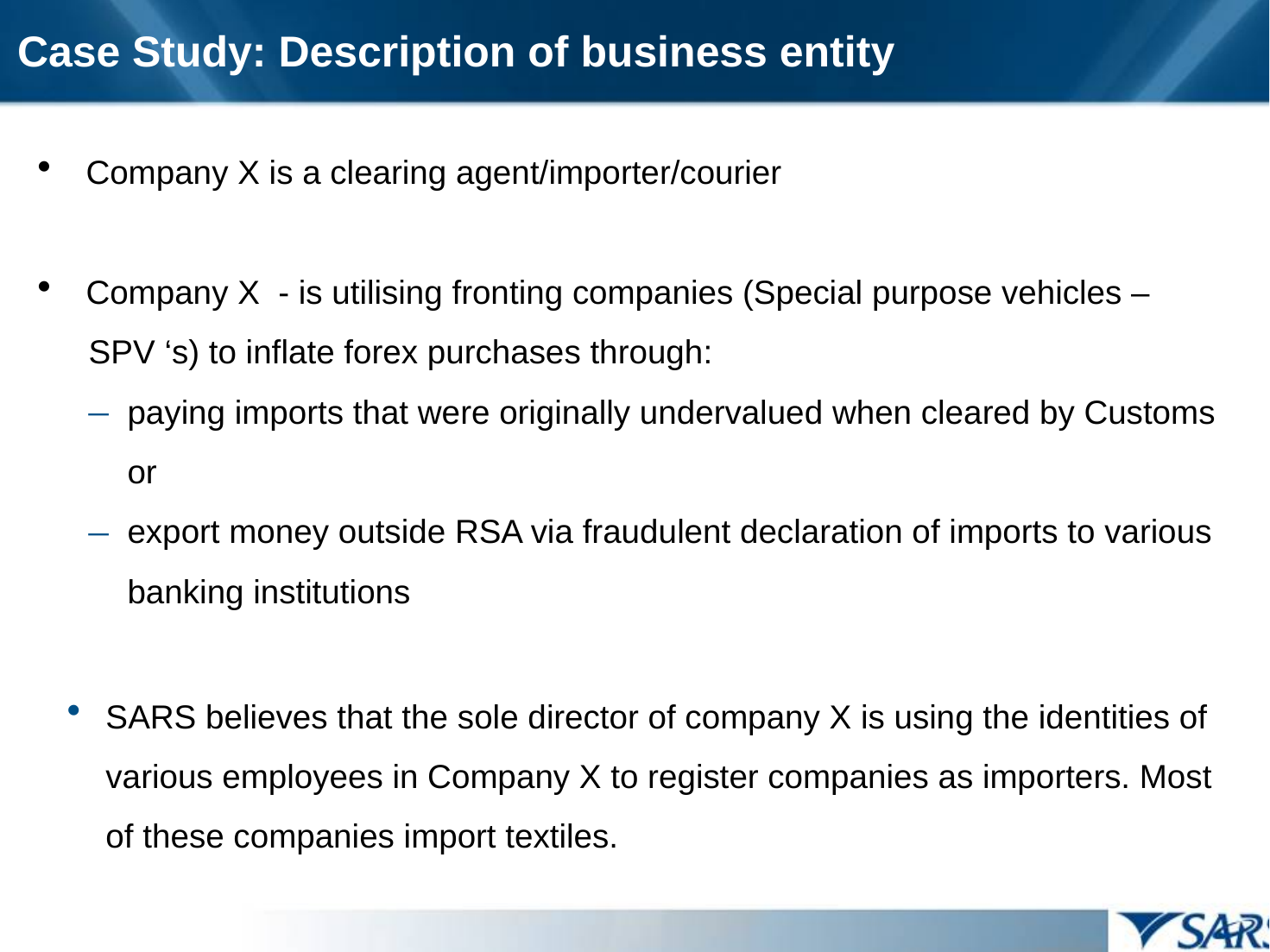

# Case Study: Description of business entity
Company X is a clearing agent/importer/courier

Company X  - is utilising fronting companies (Special purpose vehicles –
	SPV ‘s) to inflate forex purchases through:
paying imports that were originally undervalued when cleared by Customs or
export money outside RSA via fraudulent declaration of imports to various banking institutions

SARS believes that the sole director of company X is using the identities of various employees in Company X to register companies as importers. Most of these companies import textiles.